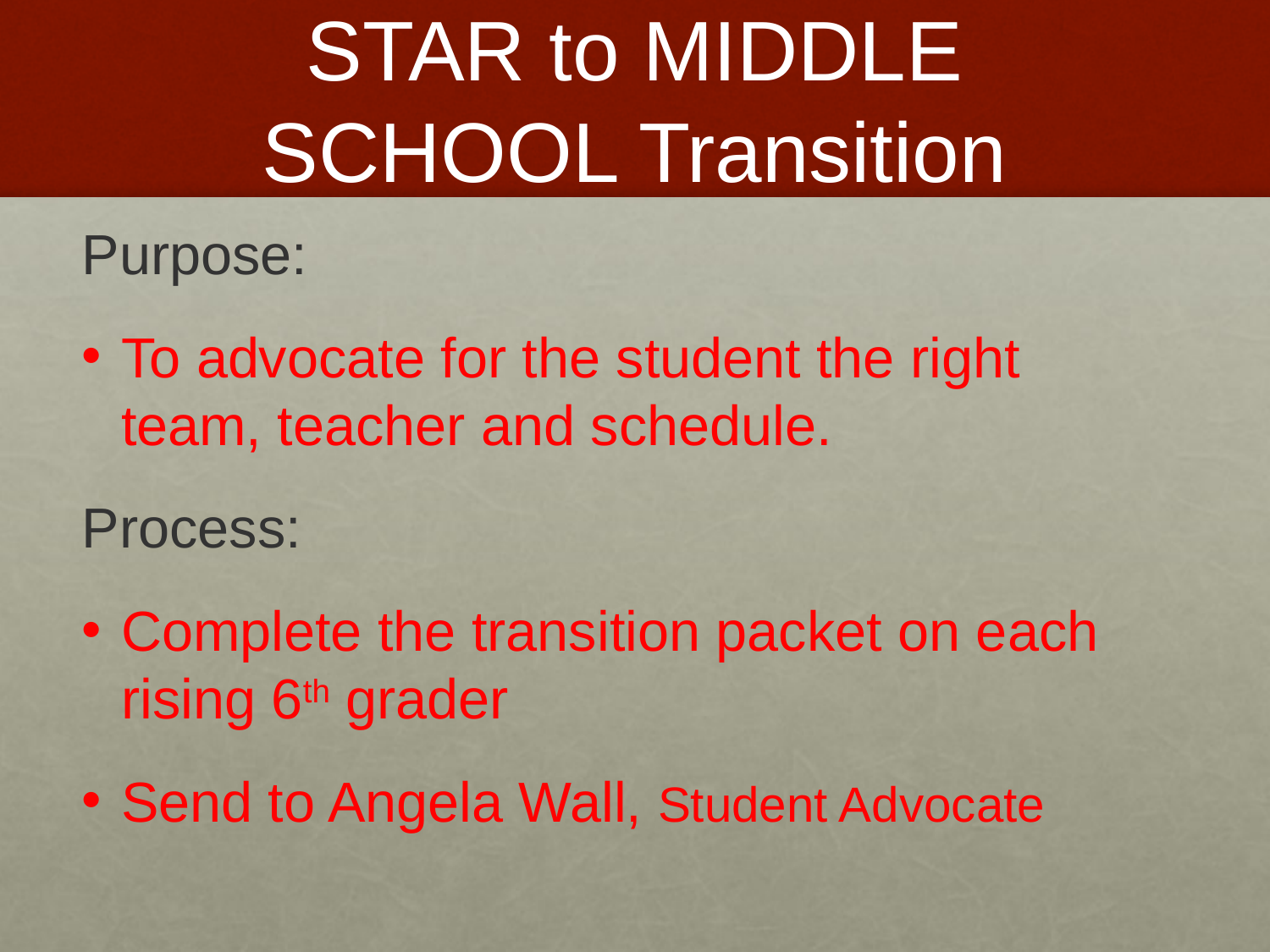

# STAR to MIDDLE SCHOOL Transition
Purpose:
To advocate for the student the right team, teacher and schedule.
Process:
Complete the transition packet on each rising 6th grader
Send to Angela Wall, Student Advocate